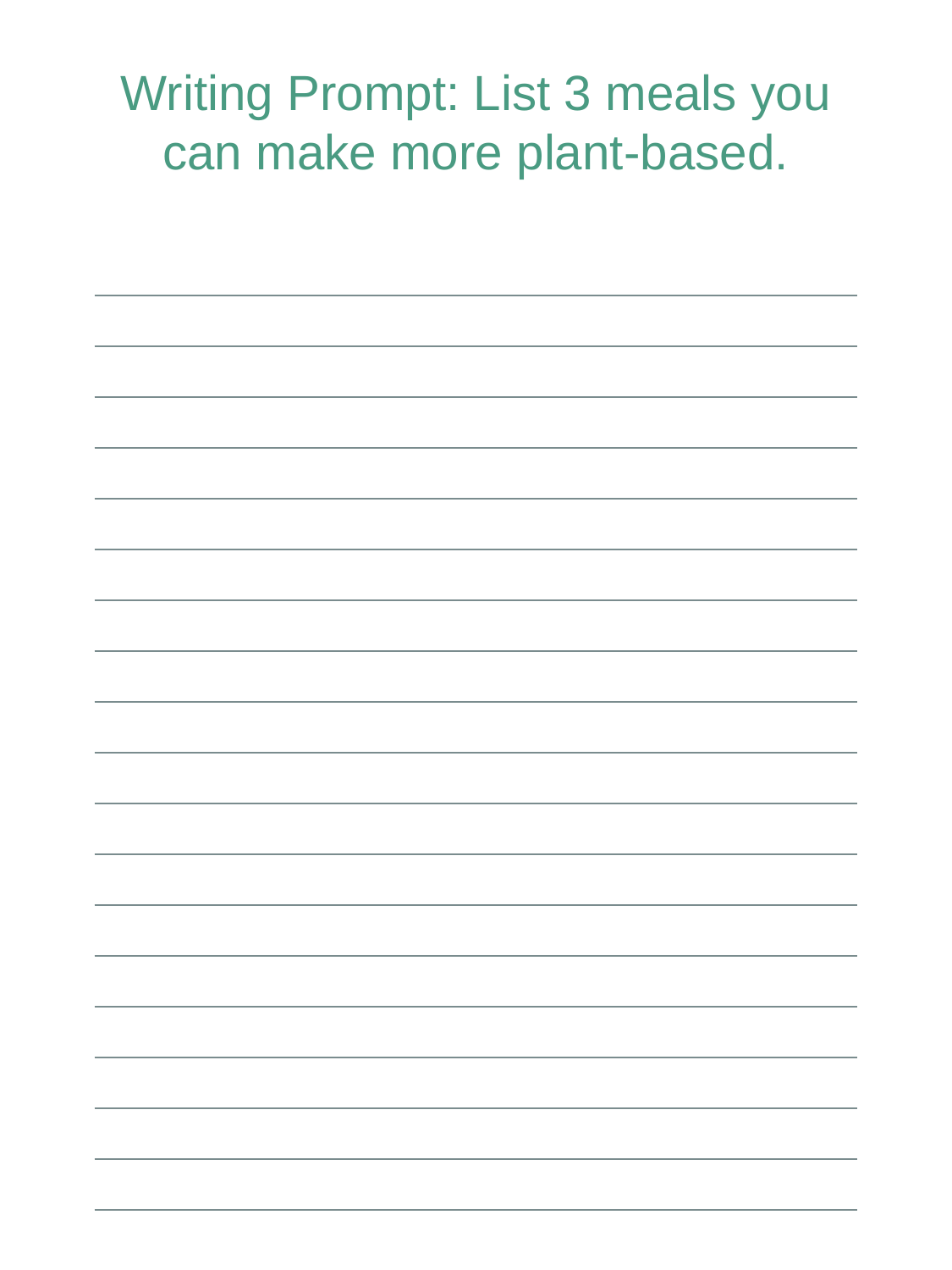

Writing Prompt: List 3 meals you can make more plant-based.
|  |
| --- |
|  |
|  |
|  |
|  |
|  |
|  |
|  |
|  |
|  |
|  |
|  |
|  |
|  |
|  |
|  |
|  |
|  |